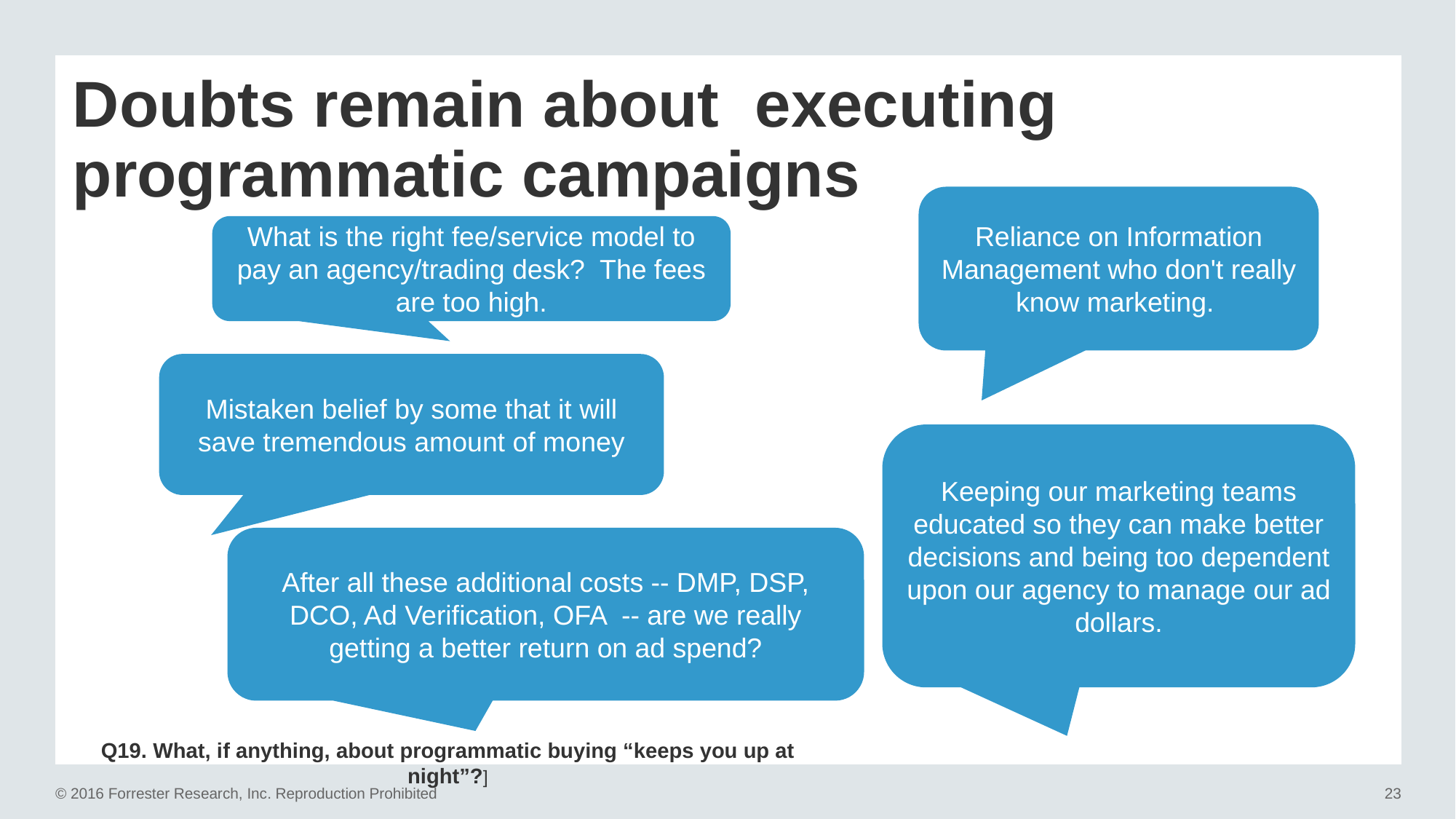

# Doubts remain about  executing programmatic campaigns
Reliance on Information Management who don't really know marketing.
What is the right fee/service model to pay an agency/trading desk?  The fees are too high.
Mistaken belief by some that it will save tremendous amount of money
Keeping our marketing teams educated so they can make better decisions and being too dependent upon our agency to manage our ad dollars.
After all these additional costs -- DMP, DSP, DCO, Ad Verification, OFA  -- are we really getting a better return on ad spend?
Q19. What, if anything, about programmatic buying “keeps you up at night”?]